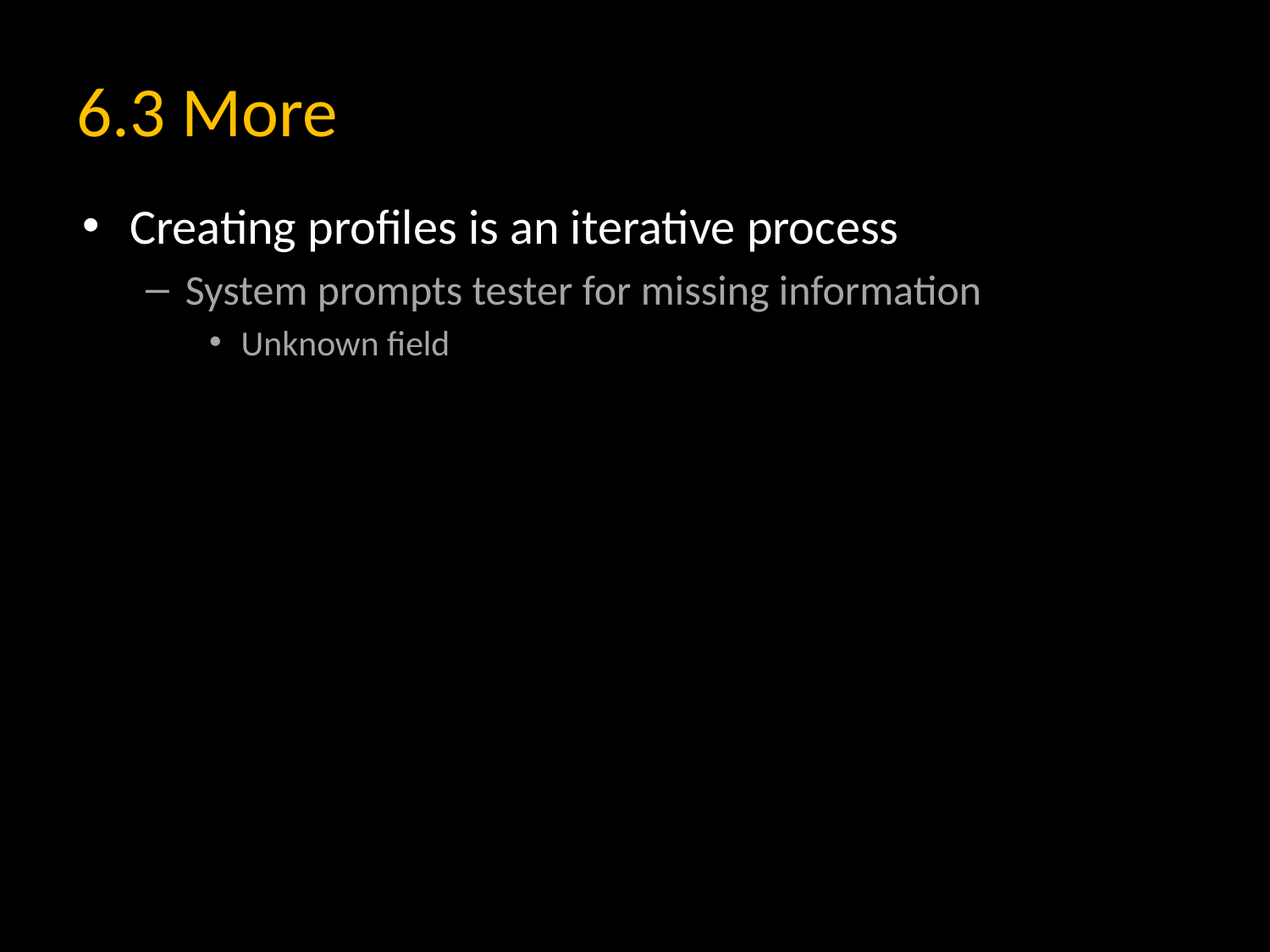

# 6.3 More
Creating profiles is an iterative process
System prompts tester for missing information
Unknown field